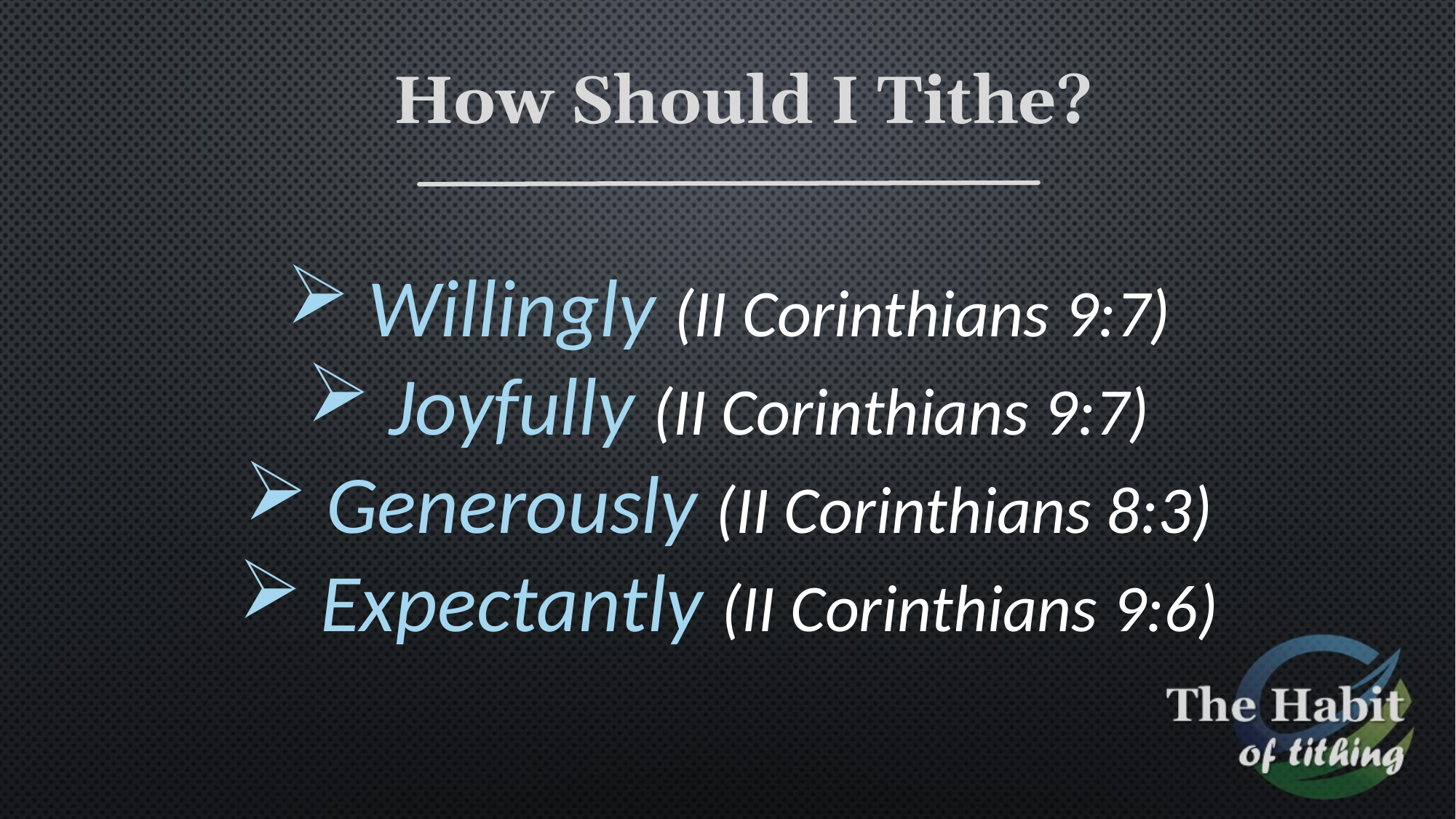

How Should I Tithe?
Willingly (II Corinthians 9:7)
Joyfully (II Corinthians 9:7)
Generously (II Corinthians 8:3)
Expectantly (II Corinthians 9:6)